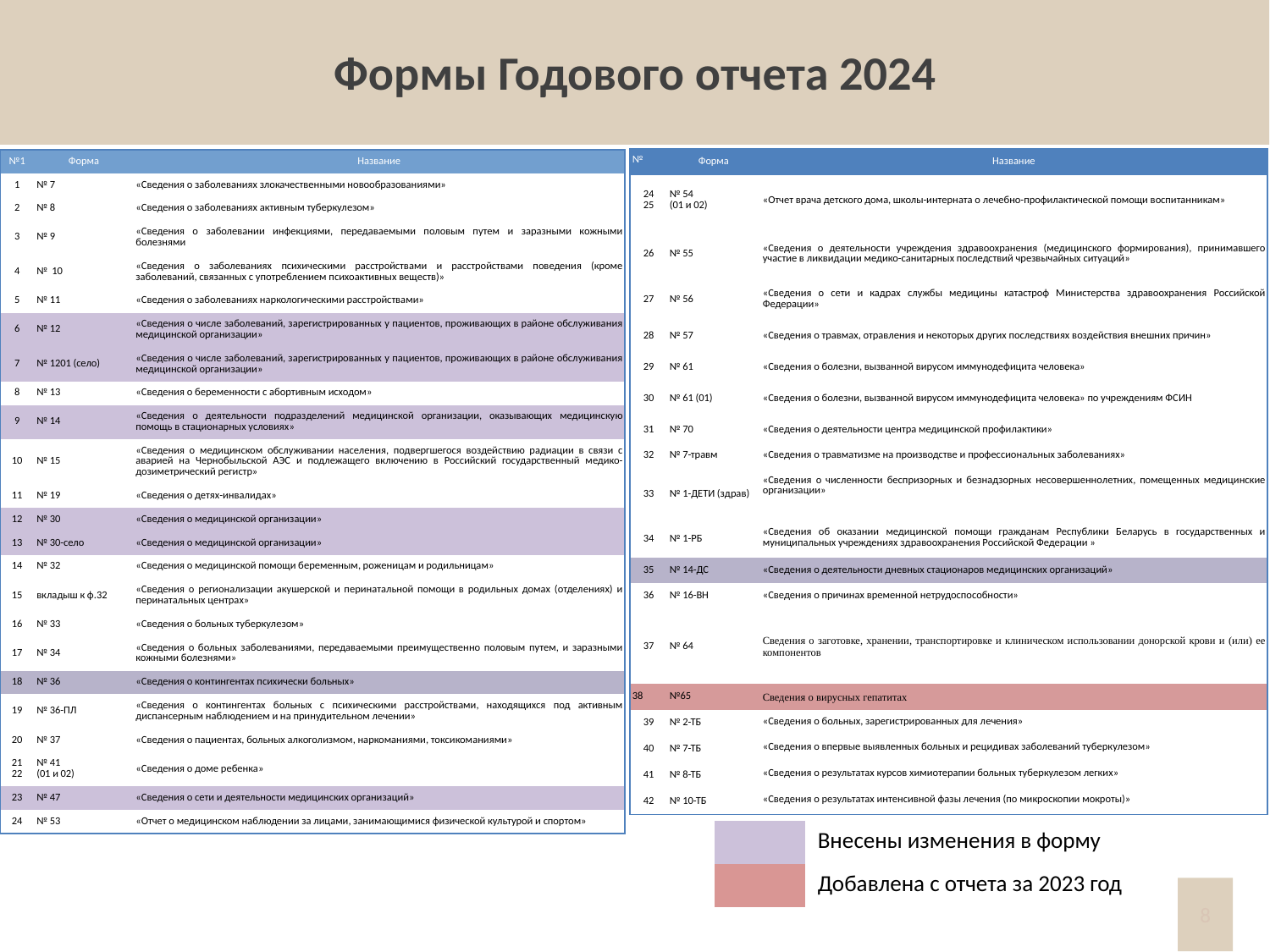

# Формы Годового отчета 2024
| № | Форма | Название |
| --- | --- | --- |
| 24 25 | № 54 (01 и 02) | «Отчет врача детского дома, школы-интерната о лечебно-профилактической помощи воспитанникам» |
| 26 | № 55 | «Сведения о деятельности учреждения здравоохранения (медицинского формирования), принимавшего участие в ликвидации медико-санитарных последствий чрезвычайных ситуаций» |
| 27 | № 56 | «Сведения о сети и кадрах службы медицины катастроф Министерства здравоохранения Российской Федерации» |
| 28 | № 57 | «Сведения о травмах, отравления и некоторых других последствиях воздействия внешних причин» |
| 29 | № 61 | «Сведения о болезни, вызванной вирусом иммунодефицита человека» |
| 30 | № 61 (01) | «Сведения о болезни, вызванной вирусом иммунодефицита человека» по учреждениям ФСИН |
| 31 | № 70 | «Сведения о деятельности центра медицинской профилактики» |
| 32 | № 7-травм | «Сведения о травматизме на производстве и профессиональных заболеваниях» |
| 33 | № 1-ДЕТИ (здрав) | «Сведения о численности беспризорных и безнадзорных несовершеннолетних, помещенных медицинские организации» |
| 34 | № 1-РБ | «Сведения об оказании медицинской помощи гражданам Республики Беларусь в государственных и муниципальных учреждениях здравоохранения Российской Федерации » |
| 35 | № 14-ДС | «Сведения о деятельности дневных стационаров медицинских организаций» |
| 36 | № 16-ВН | «Сведения о причинах временной нетрудоспособности» |
| 37 | № 64 | Сведения о заготовке, хранении, транспортировке и клиническом использовании донорской крови и (или) ее компонентов |
| 38 | №65 | Сведения о вирусных гепатитах |
| 39 | № 2-ТБ | «Сведения о больных, зарегистрированных для лечения» |
| 40 | № 7-ТБ | «Сведения о впервые выявленных больных и рецидивах заболеваний туберкулезом» |
| 41 | № 8-ТБ | «Сведения о результатах курсов химиотерапии больных туберкулезом легких» |
| 42 | № 10-ТБ | «Сведения о результатах интенсивной фазы лечения (по микроскопии мокроты)» |
| №1 | Форма | Название |
| --- | --- | --- |
| 1 | № 7 | «Сведения о заболеваниях злокачественными новообразованиями» |
| 2 | № 8 | «Сведения о заболеваниях активным туберкулезом» |
| 3 | № 9 | «Сведения о заболевании инфекциями, передаваемыми половым путем и заразными кожными болезнями |
| 4 | № 10 | «Сведения о заболеваниях психическими расстройствами и расстройствами поведения (кроме заболеваний, связанных с употреблением психоактивных веществ)» |
| 5 | № 11 | «Сведения о заболеваниях наркологическими расстройствами» |
| 6 | № 12 | «Сведения о числе заболеваний, зарегистрированных у пациентов, проживающих в районе обслуживания медицинской организации» |
| 7 | № 1201 (село) | «Сведения о числе заболеваний, зарегистрированных у пациентов, проживающих в районе обслуживания медицинской организации» |
| 8 | № 13 | «Сведения о беременности с абортивным исходом» |
| 9 | № 14 | «Сведения о деятельности подразделений медицинской организации, оказывающих медицинскую помощь в стационарных условиях» |
| 10 | № 15 | «Сведения о медицинском обслуживании населения, подвергшегося воздействию радиации в связи с аварией на Чернобыльской АЭС и подлежащего включению в Российский государственный медико-дозиметрический регистр» |
| 11 | № 19 | «Сведения о детях-инвалидах» |
| 12 | № 30 | «Сведения о медицинской организации» |
| 13 | № 30-село | «Сведения о медицинской организации» |
| 14 | № 32 | «Сведения о медицинской помощи беременным, роженицам и родильницам» |
| 15 | вкладыш к ф.32 | «Сведения о регионализации акушерской и перинатальной помощи в родильных домах (отделениях) и перинатальных центрах» |
| 16 | № 33 | «Сведения о больных туберкулезом» |
| 17 | № 34 | «Сведения о больных заболеваниями, передаваемыми преимущественно половым путем, и заразными кожными болезнями» |
| 18 | № 36 | «Сведения о контингентах психически больных» |
| 19 | № 36-ПЛ | «Сведения о контингентах больных с психическими расстройствами, находящихся под активным диспансерным наблюдением и на принудительном лечении» |
| 20 | № 37 | «Сведения о пациентах, больных алкоголизмом, наркоманиями, токсикоманиями» |
| 21 22 | № 41 (01 и 02) | «Сведения о доме ребенка» |
| 23 | № 47 | «Сведения о сети и деятельности медицинских организаций» |
| 24 | № 53 | «Отчет о медицинском наблюдении за лицами, занимающимися физической культурой и спортом» |
|  | Внесены изменения в форму |
| --- | --- |
|  | Добавлена с отчета за 2023 год |
8